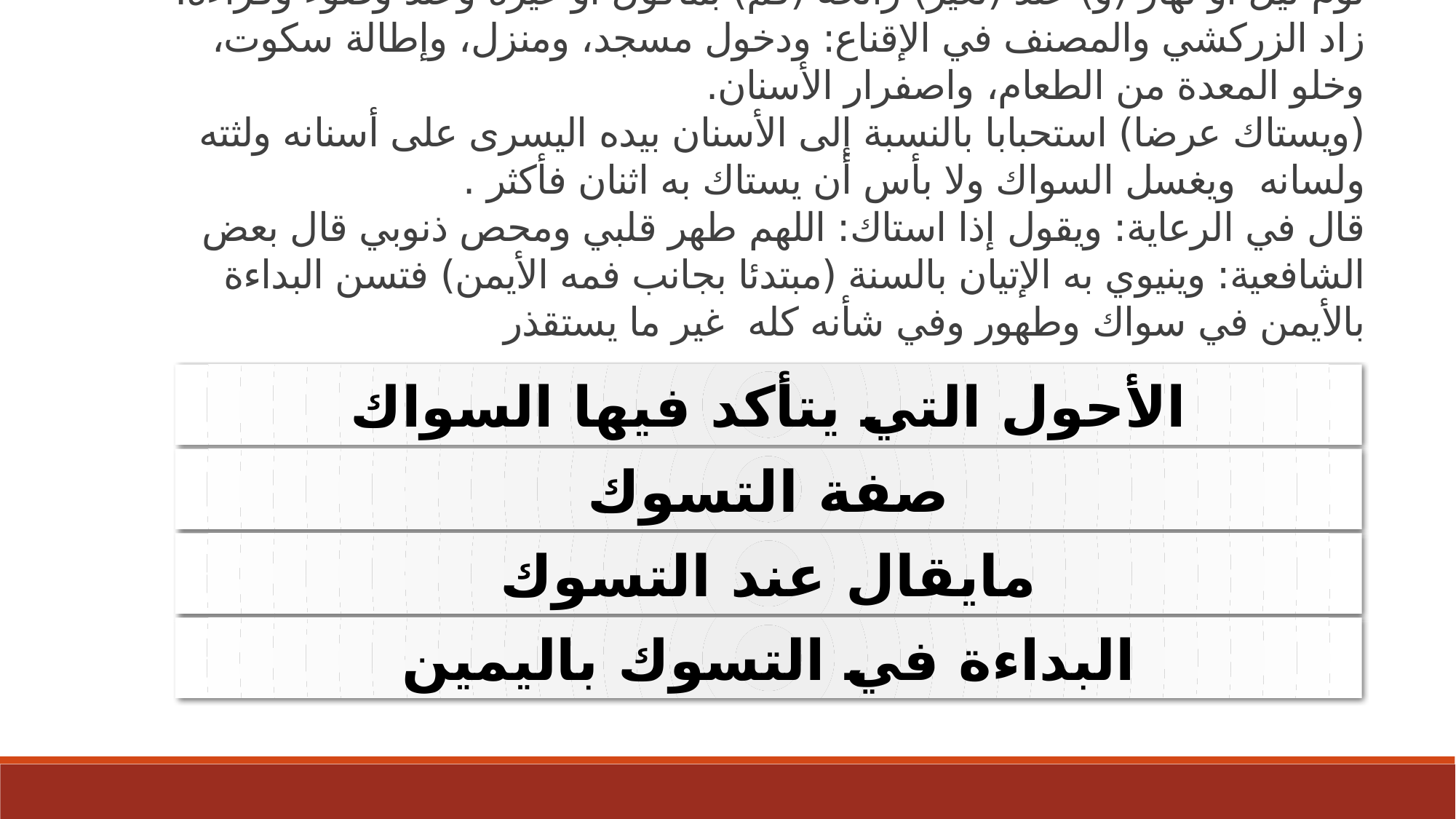

متأكد) خبر ثان للتسوك (عند صلاة) فرضًا كانت أو نفلاً . (و) عند (انتباه) من نوم ليل أو نهار (و) عند (تغير) رائحة (فم) بمأكول أو غيره وعند وضوء وقراءة. زاد الزركشي والمصنف في الإقناع: ودخول مسجد، ومنزل، وإطالة سكوت، وخلو المعدة من الطعام، واصفرار الأسنان.
(ويستاك عرضا) استحبابا بالنسبة إلى الأسنان بيده اليسرى على أسنانه ولثته ولسانه  ويغسل السواك ولا بأس أن يستاك به اثنان فأكثر .
قال في الرعاية: ويقول إذا استاك: اللهم طهر قلبي ومحص ذنوبي قال بعض الشافعية: وينيوي به الإتيان بالسنة (مبتدئا بجانب فمه الأيمن) فتسن البداءة بالأيمن في سواك وطهور وفي شأنه كله  غير ما يستقذر
صفة التسوك
مايقال عند التسوك
البداءة في التسوك باليمين